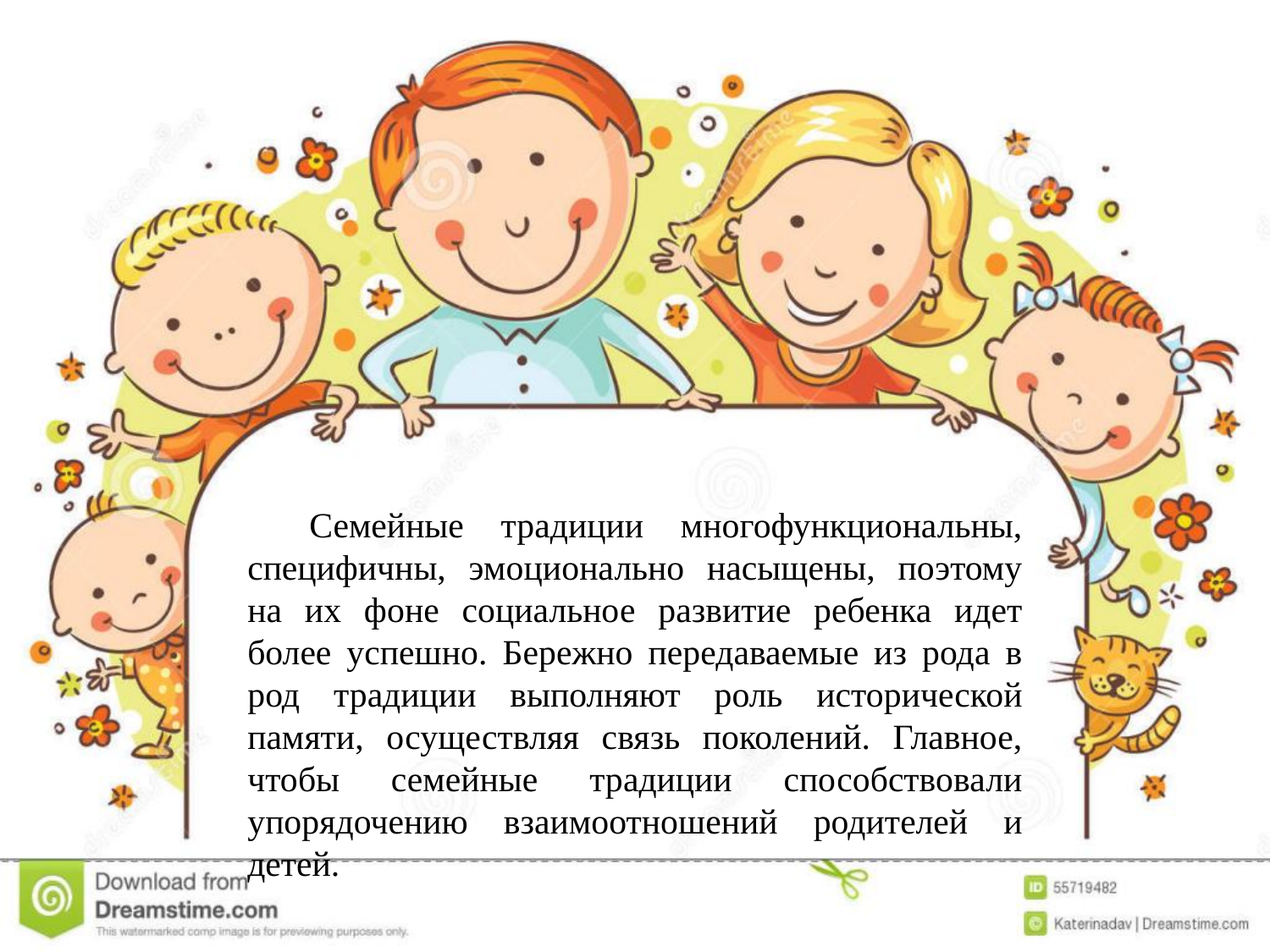

Семейные традиции многофункциональны, специфичны, эмоционально насыщены, поэтому на их фоне социальное развитие ребенка идет более успешно. Бережно передаваемые из рода в род традиции выполняют роль исторической памяти, осуществляя связь поколений. Главное, чтобы семейные традиции способствовали упорядочению взаимоотношений родителей и детей.